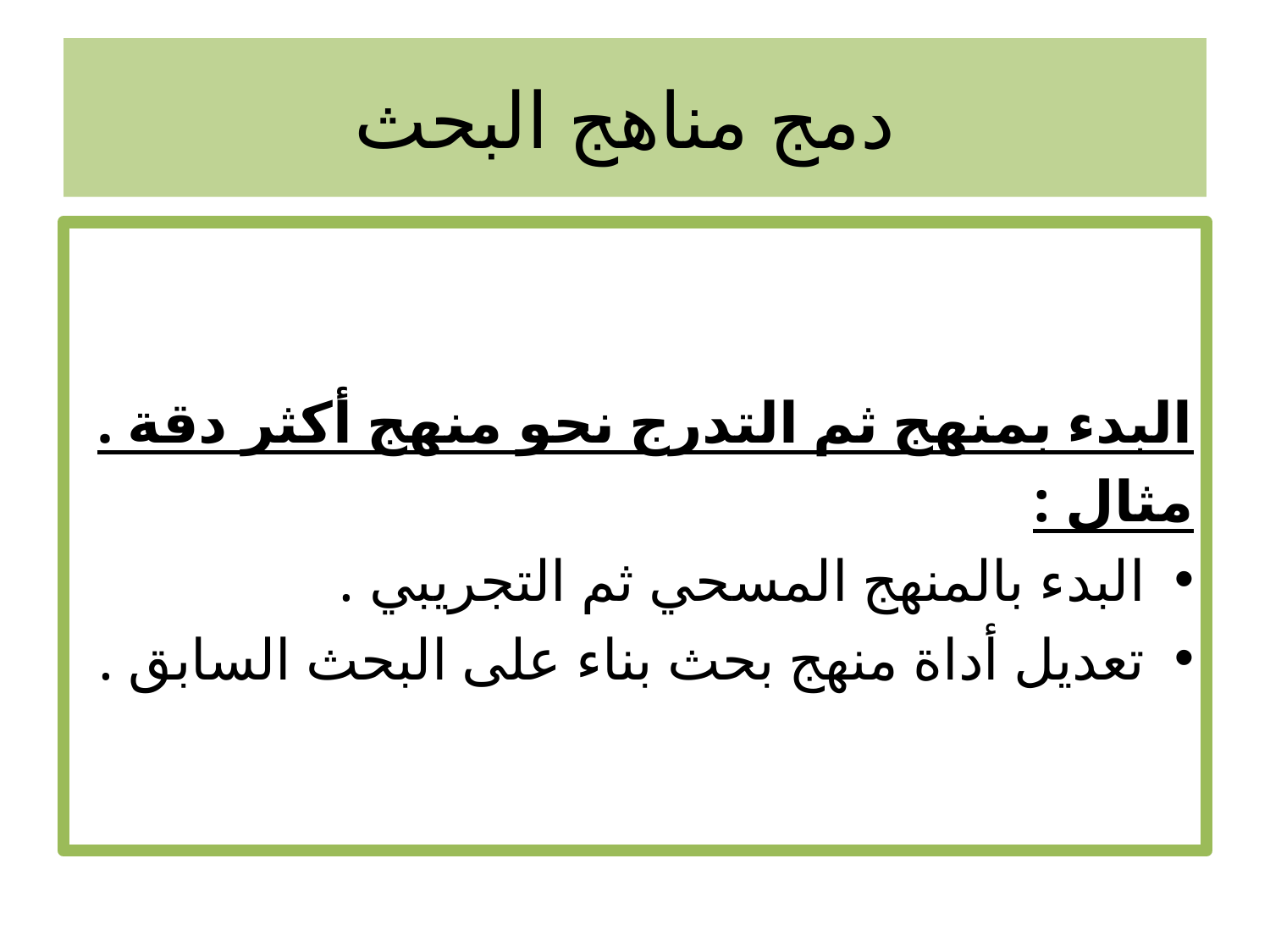

# دمج مناهج البحث

البدء بمنهج ثم التدرج نحو منهج أكثر دقة .
مثال :
البدء بالمنهج المسحي ثم التجريبي .
تعديل أداة منهج بحث بناء على البحث السابق .